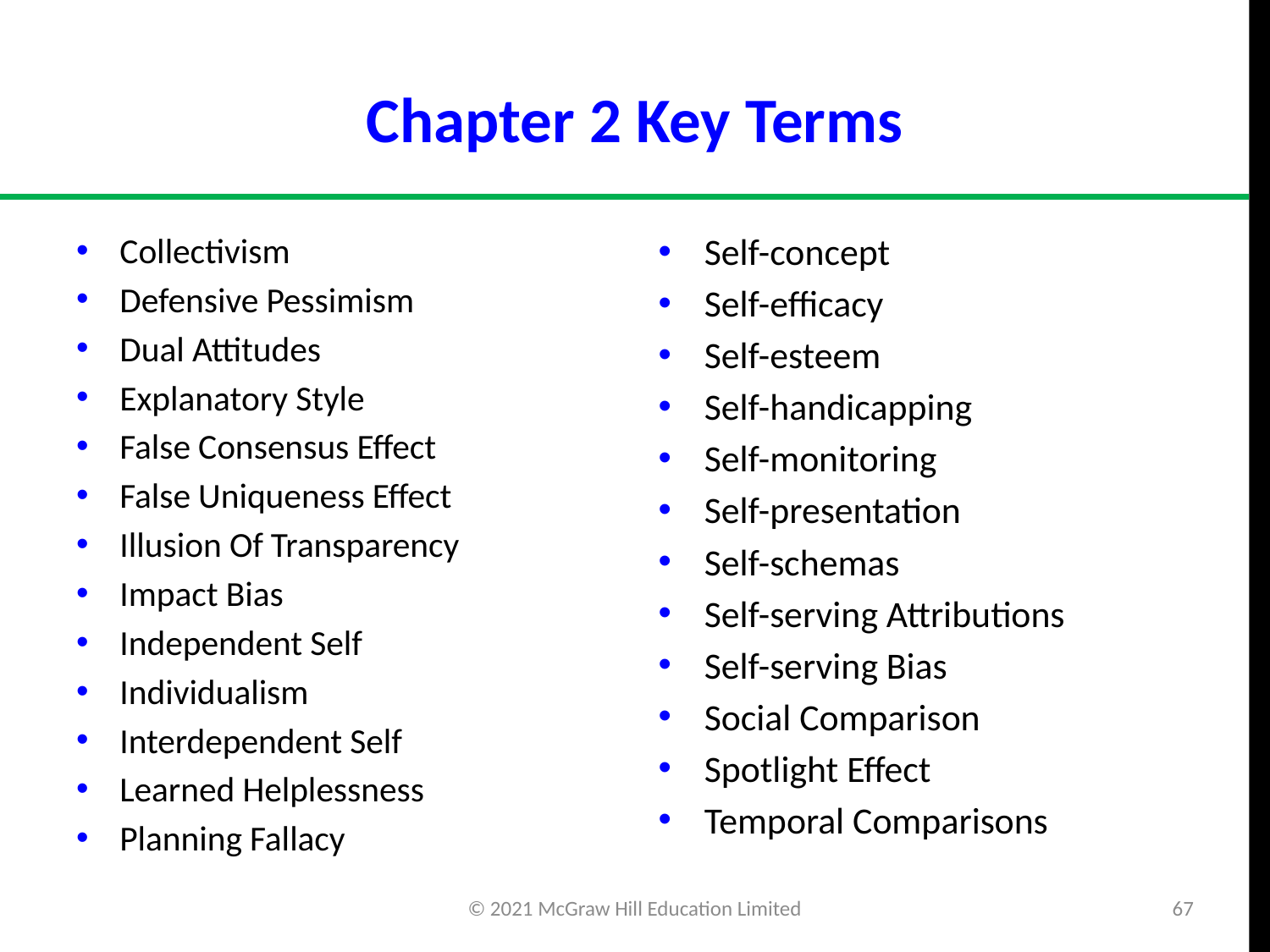

# Chapter 2 Key Terms
Collectivism
Defensive Pessimism
Dual Attitudes
Explanatory Style
False Consensus Effect
False Uniqueness Effect
Illusion Of Transparency
Impact Bias
Independent Self
Individualism
Interdependent Self
Learned Helplessness
Planning Fallacy

Self-concept
Self-efficacy
Self-esteem
Self-handicapping
Self-monitoring
Self-presentation
Self-schemas
Self-serving Attributions
Self-serving Bias
Social Comparison
Spotlight Effect
Temporal Comparisons

© 2021 McGraw Hill Education Limited
67